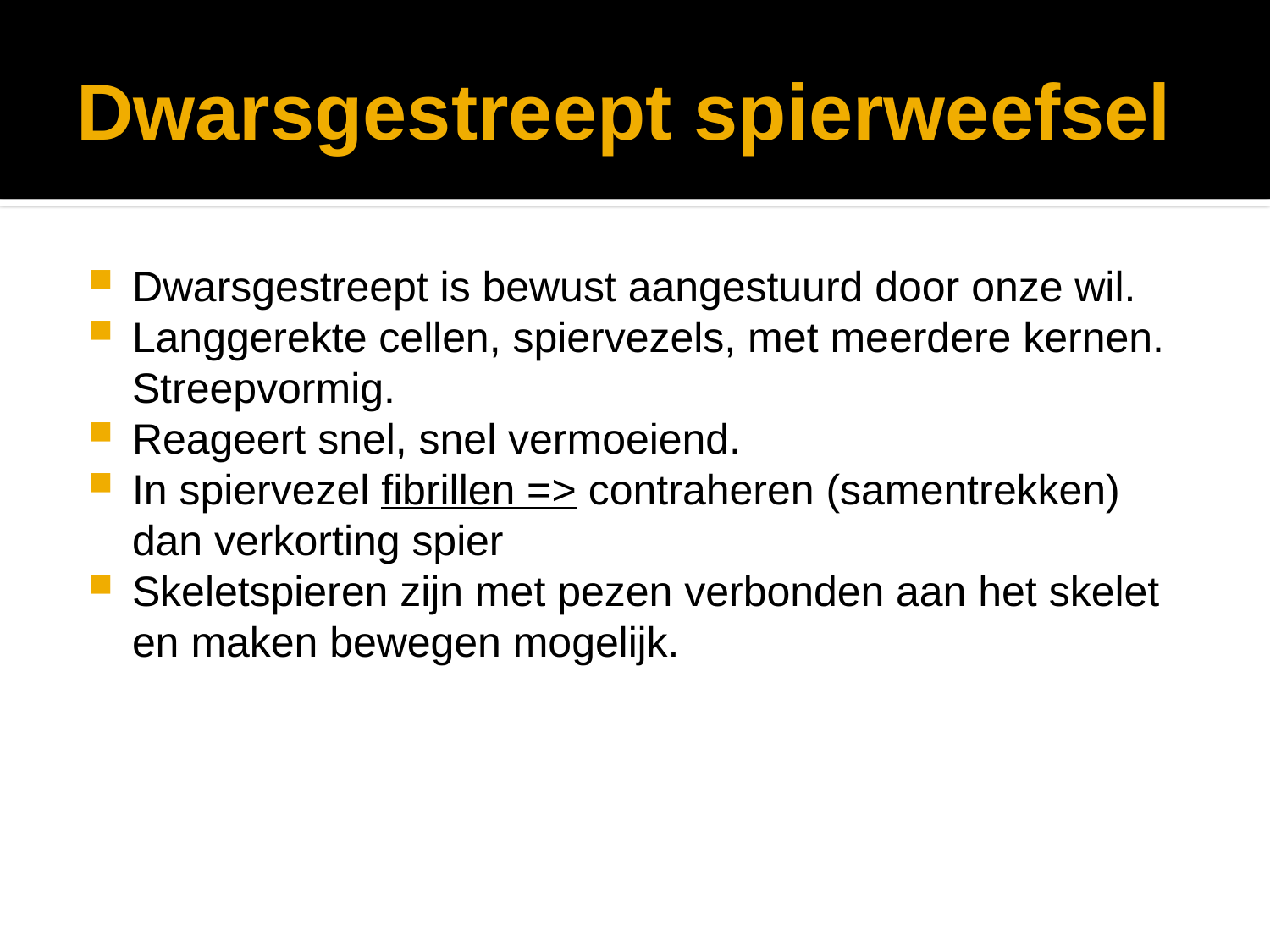

# Dwarsgestreept spierweefsel
Dwarsgestreept is bewust aangestuurd door onze wil.
Langgerekte cellen, spiervezels, met meerdere kernen. Streepvormig.
Reageert snel, snel vermoeiend.
In spiervezel fibrillen => contraheren (samentrekken) dan verkorting spier
Skeletspieren zijn met pezen verbonden aan het skelet en maken bewegen mogelijk.